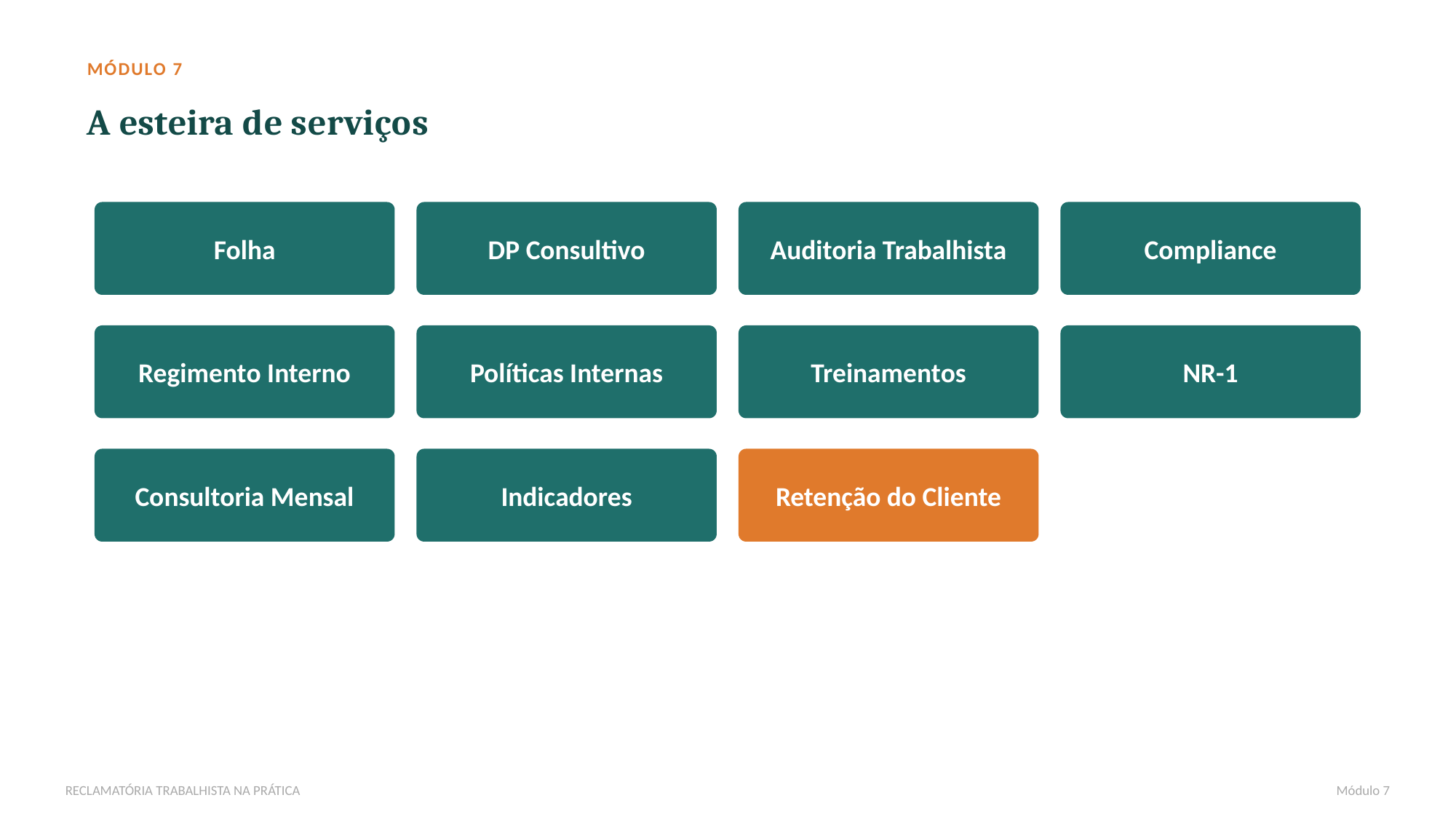

MÓDULO 7
A esteira de serviços

Folha

DP Consultivo

Auditoria Trabalhista

Compliance

Regimento Interno

Políticas Internas

Treinamentos

NR-1

Consultoria Mensal

Indicadores

Retenção do Cliente
RECLAMATÓRIA TRABALHISTA NA PRÁTICA
Módulo 7